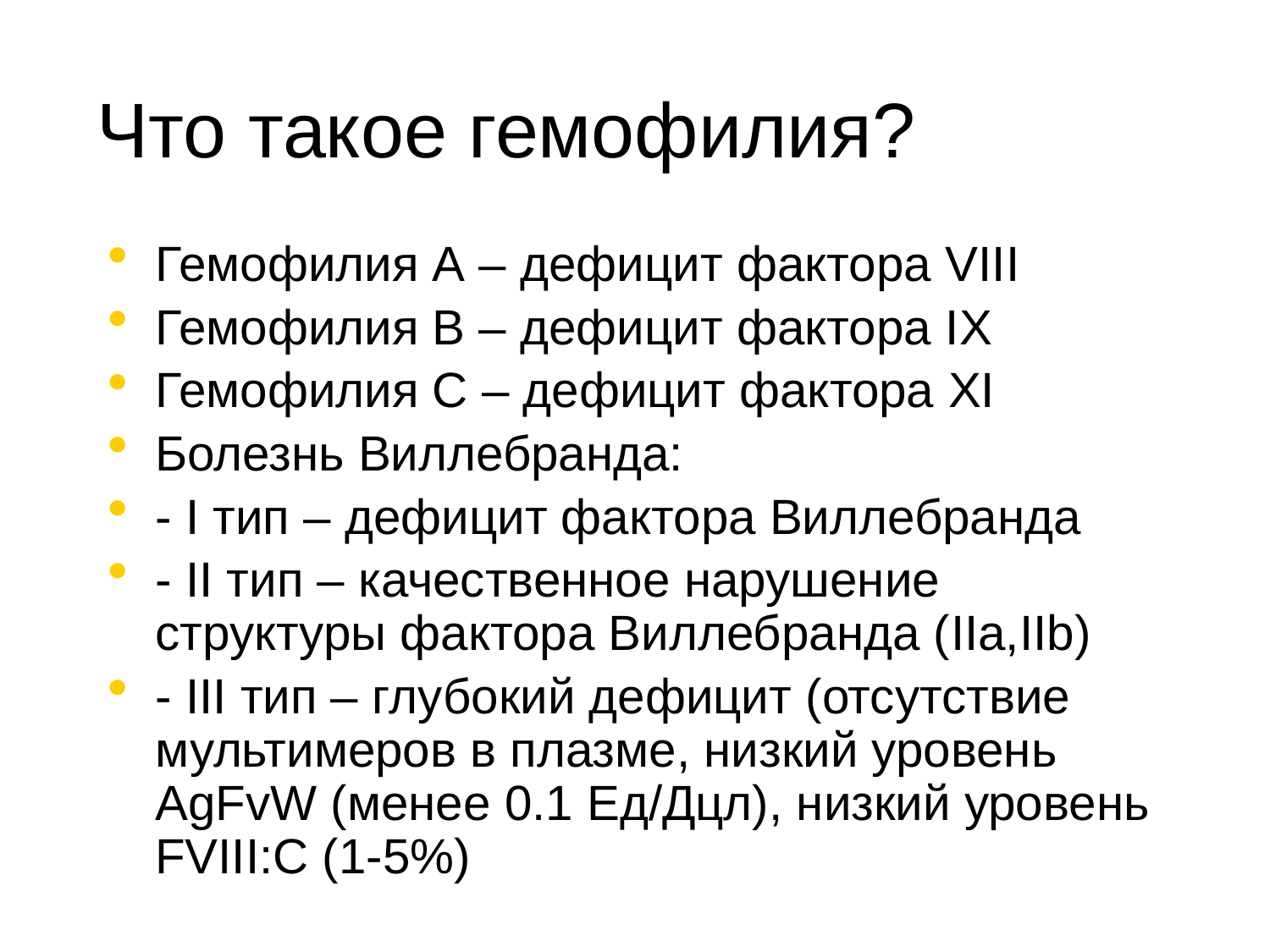

Что такое гемофилия?
Гемофилия А – дефицит фактора VIII
Гемофилия В – дефицит фактора IX
Гемофилия С – дефицит фактора XI
Болезнь Виллебранда:
- I тип – дефицит фактора Виллебранда
- II тип – качественное нарушение структуры фактора Виллебранда (IIa,IIb)
- III тип – глубокий дефицит (отсутствие мультимеров в плазме, низкий уровень AgFvW (менее 0.1 Ед/Дцл), низкий уровень FVIII:C (1-5%)